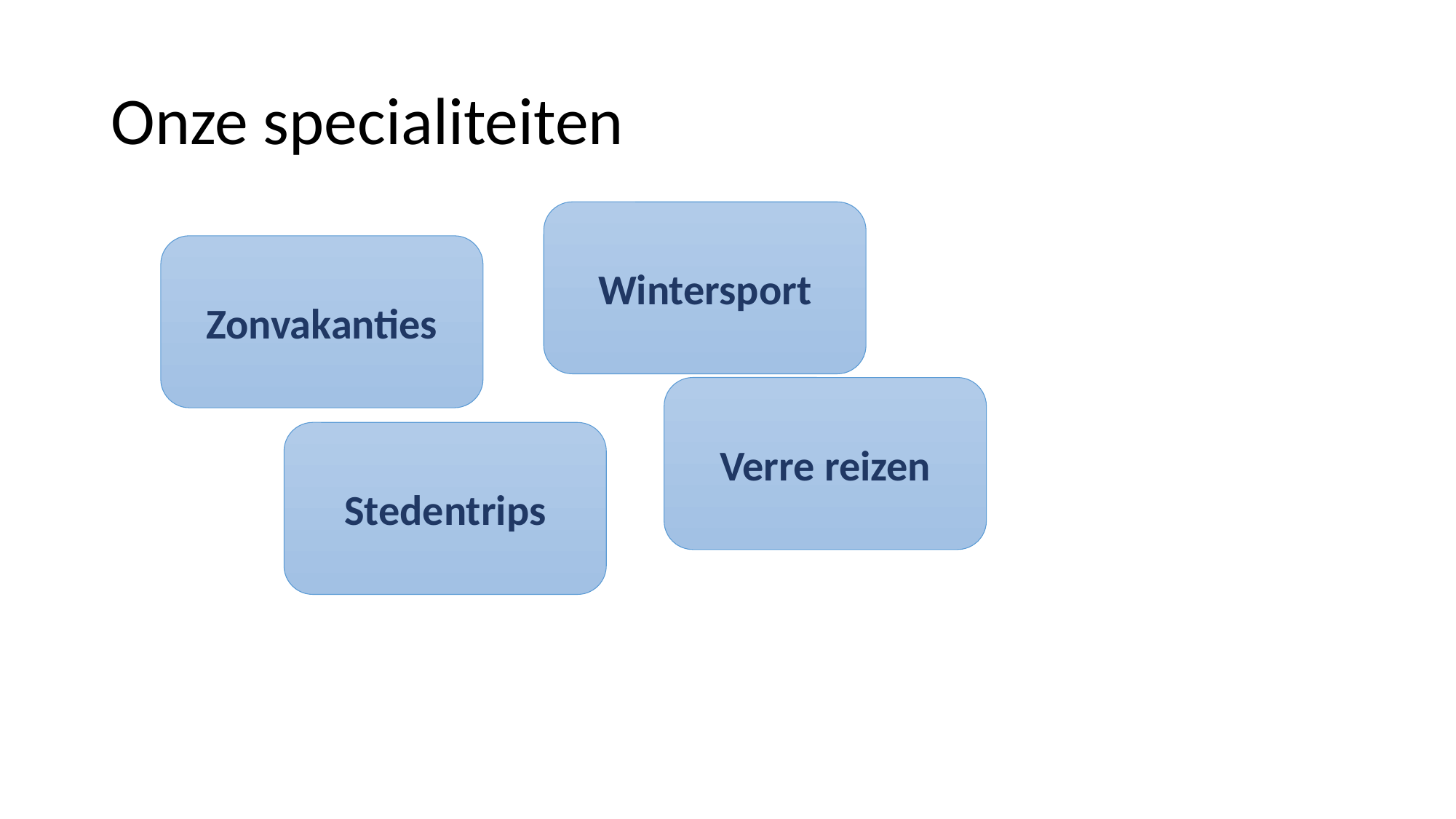

# Onze specialiteiten
Wintersport
Zonvakanties
Verre reizen
Stedentrips